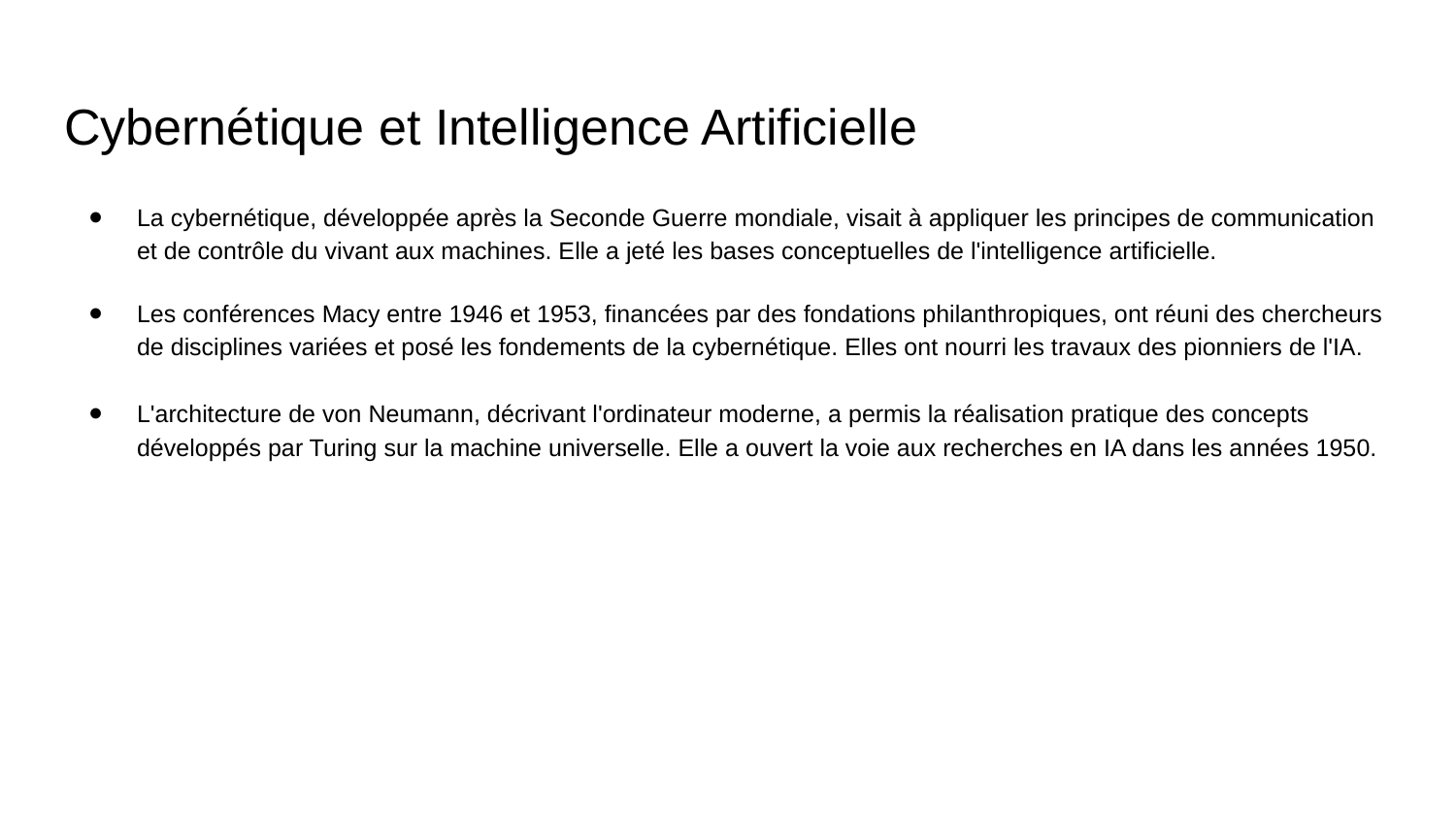

# Cybernétique et Intelligence Artificielle
La cybernétique, développée après la Seconde Guerre mondiale, visait à appliquer les principes de communication et de contrôle du vivant aux machines. Elle a jeté les bases conceptuelles de l'intelligence artificielle.
Les conférences Macy entre 1946 et 1953, financées par des fondations philanthropiques, ont réuni des chercheurs de disciplines variées et posé les fondements de la cybernétique. Elles ont nourri les travaux des pionniers de l'IA.
L'architecture de von Neumann, décrivant l'ordinateur moderne, a permis la réalisation pratique des concepts développés par Turing sur la machine universelle. Elle a ouvert la voie aux recherches en IA dans les années 1950.